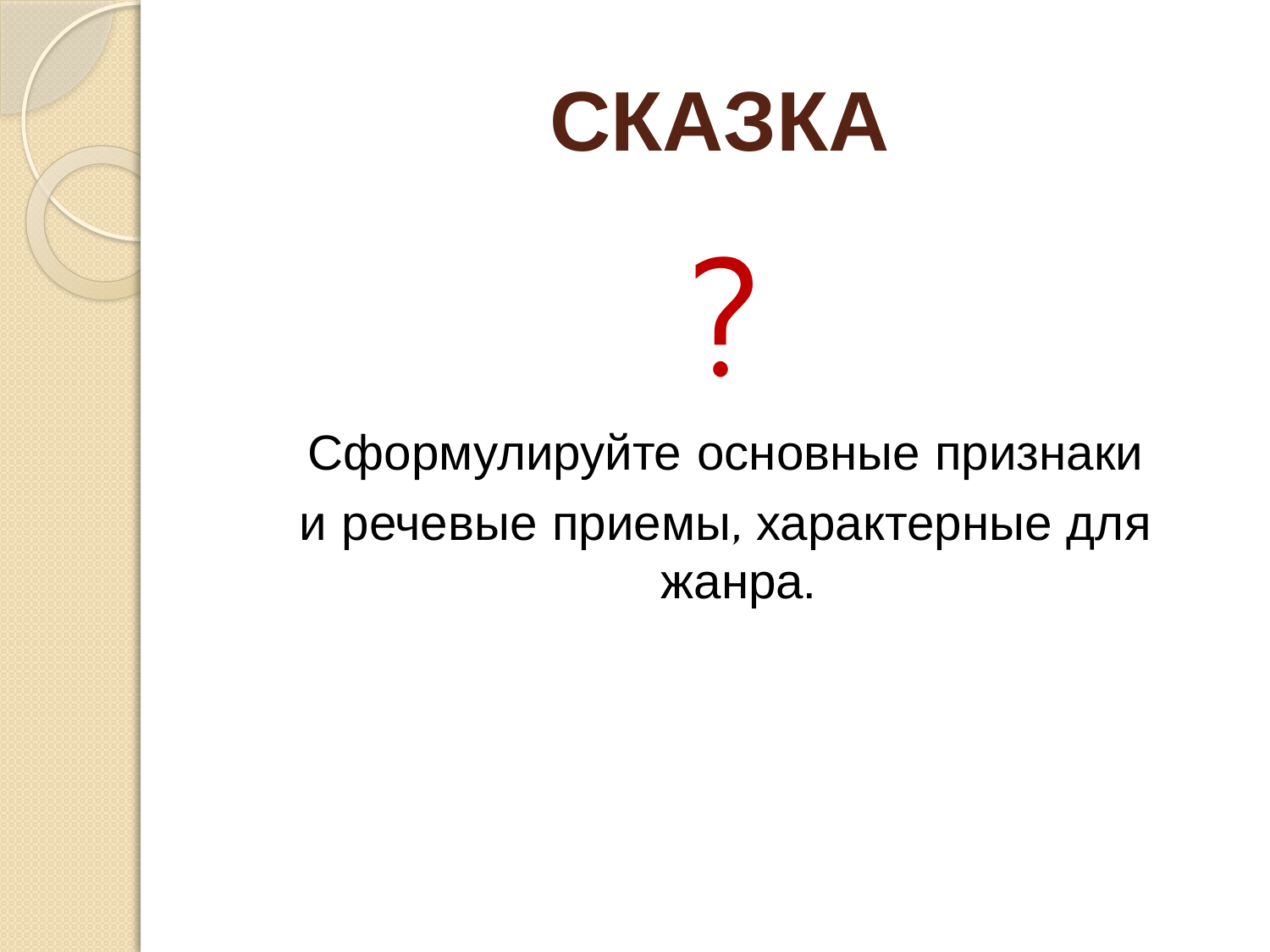

# СКАЗКА
?
Сформулируйте основные признаки
и речевые приемы, характерные для жанра.